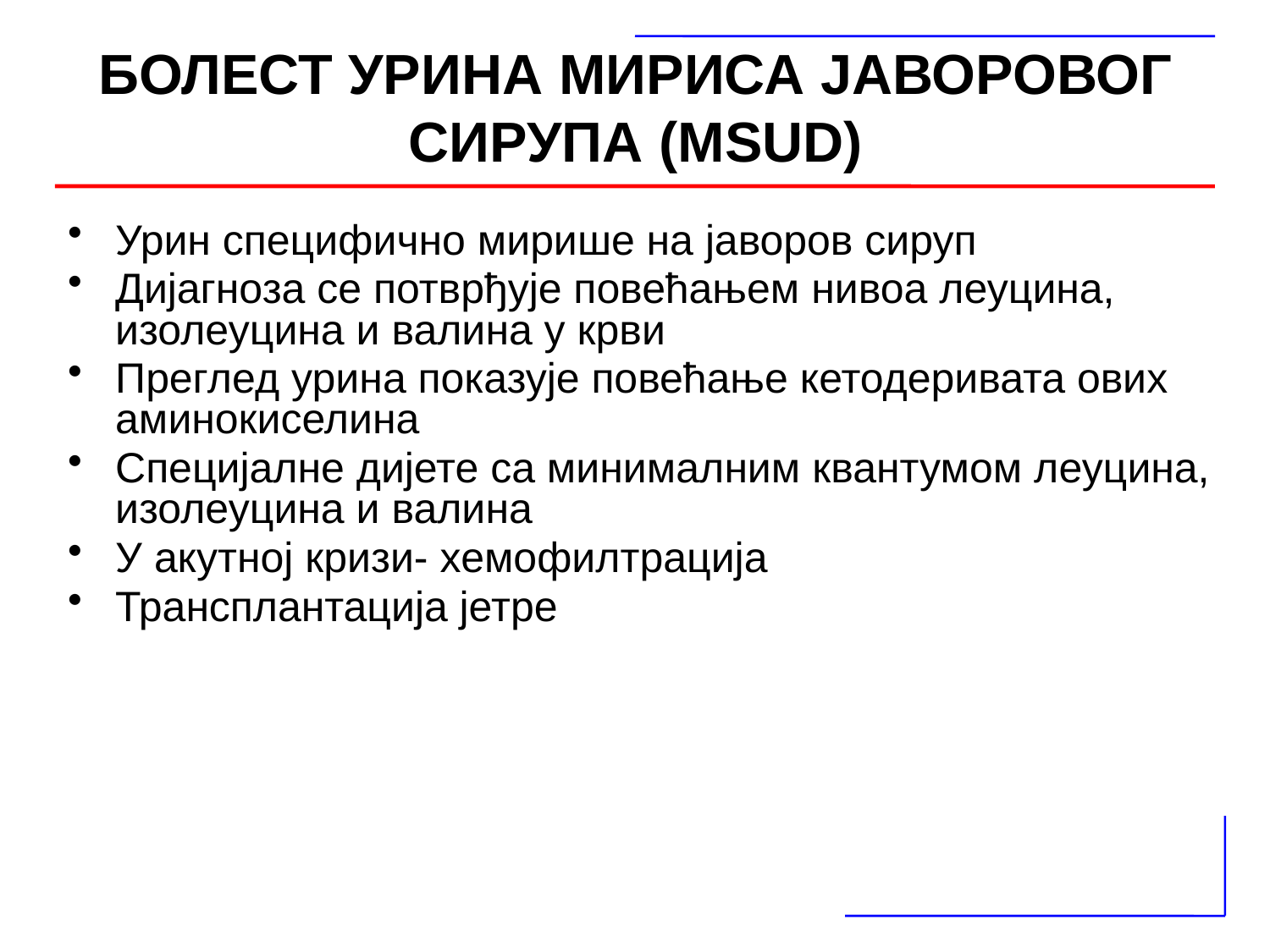

БОЛЕСТ УРИНА МИРИСА ЈАВОРОВОГ СИРУПА (MSUD)
Урин специфично мирише на јаворов сируп
Дијагноза се потврђује повећањем нивоа леуцина, изолеуцина и валина у крви
Преглед урина показује повећање кетодеривата ових аминокиселина
Специјалне дијете са минималним квантумом леуцина, изолеуцина и валина
У акутној кризи- хемофилтрација
Трансплантација јетре